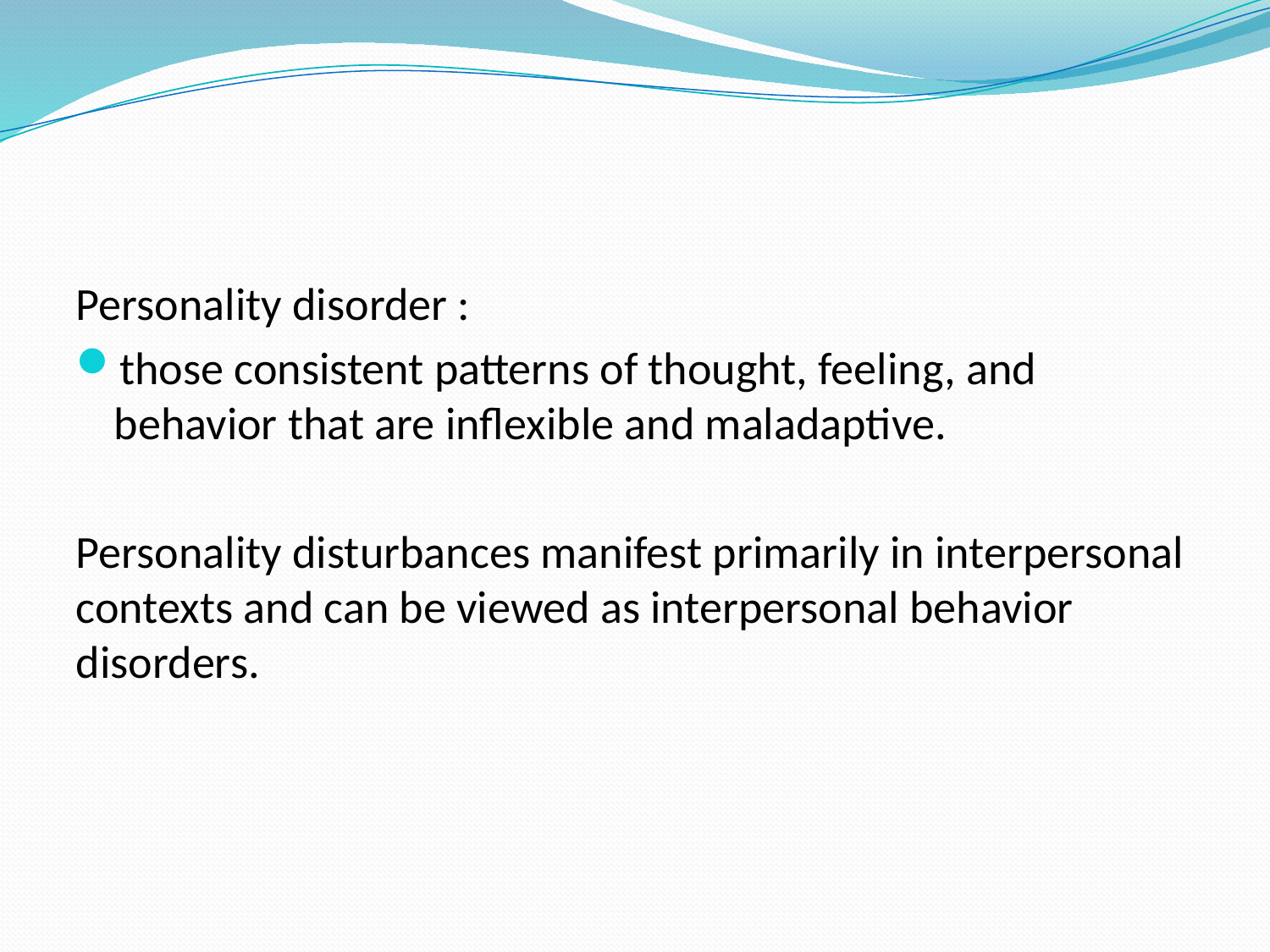

#
Personality disorder :
those consistent patterns of thought, feeling, and behavior that are inflexible and maladaptive.

Personality disturbances manifest primarily in interpersonal contexts and can be viewed as interpersonal behavior disorders.